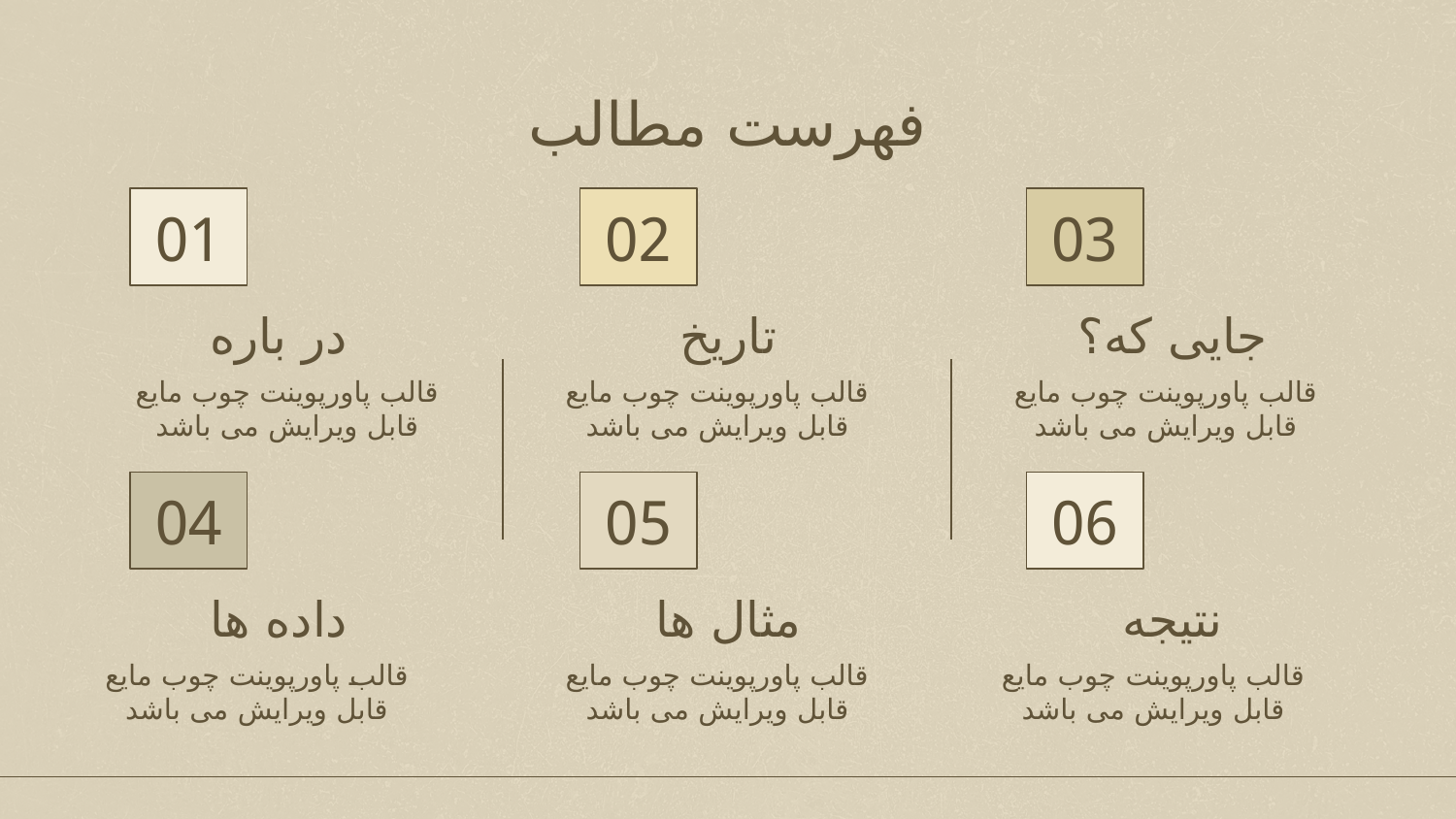

# فهرست مطالب
01
02
03
در باره
تاریخ
جایی که؟
قالب پاورپوینت چوب مایع قابل ویرایش می باشد
قالب پاورپوینت چوب مایع قابل ویرایش می باشد
قالب پاورپوینت چوب مایع قابل ویرایش می باشد
04
05
06
داده ها
مثال ها
نتیجه
قالب پاورپوینت چوب مایع قابل ویرایش می باشد
قالب پاورپوینت چوب مایع قابل ویرایش می باشد
قالب پاورپوینت چوب مایع قابل ویرایش می باشد